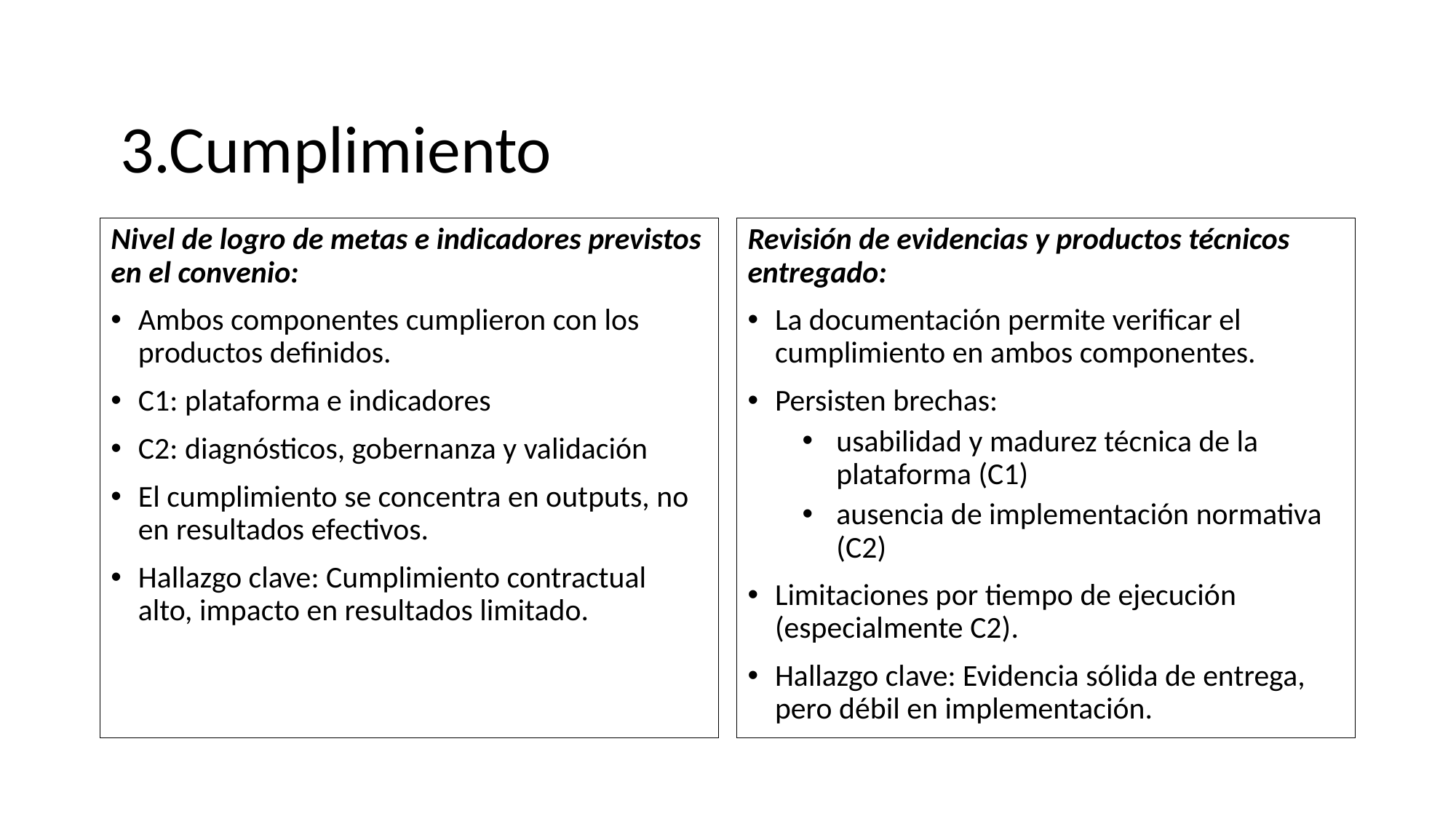

# 3.Cumplimiento
Nivel de logro de metas e indicadores previstos en el convenio:
Ambos componentes cumplieron con los productos definidos.
C1: plataforma e indicadores
C2: diagnósticos, gobernanza y validación
El cumplimiento se concentra en outputs, no en resultados efectivos.
Hallazgo clave: Cumplimiento contractual alto, impacto en resultados limitado.
Revisión de evidencias y productos técnicos entregado:
La documentación permite verificar el cumplimiento en ambos componentes.
Persisten brechas:
usabilidad y madurez técnica de la plataforma (C1)
ausencia de implementación normativa (C2)
Limitaciones por tiempo de ejecución (especialmente C2).
Hallazgo clave: Evidencia sólida de entrega, pero débil en implementación.